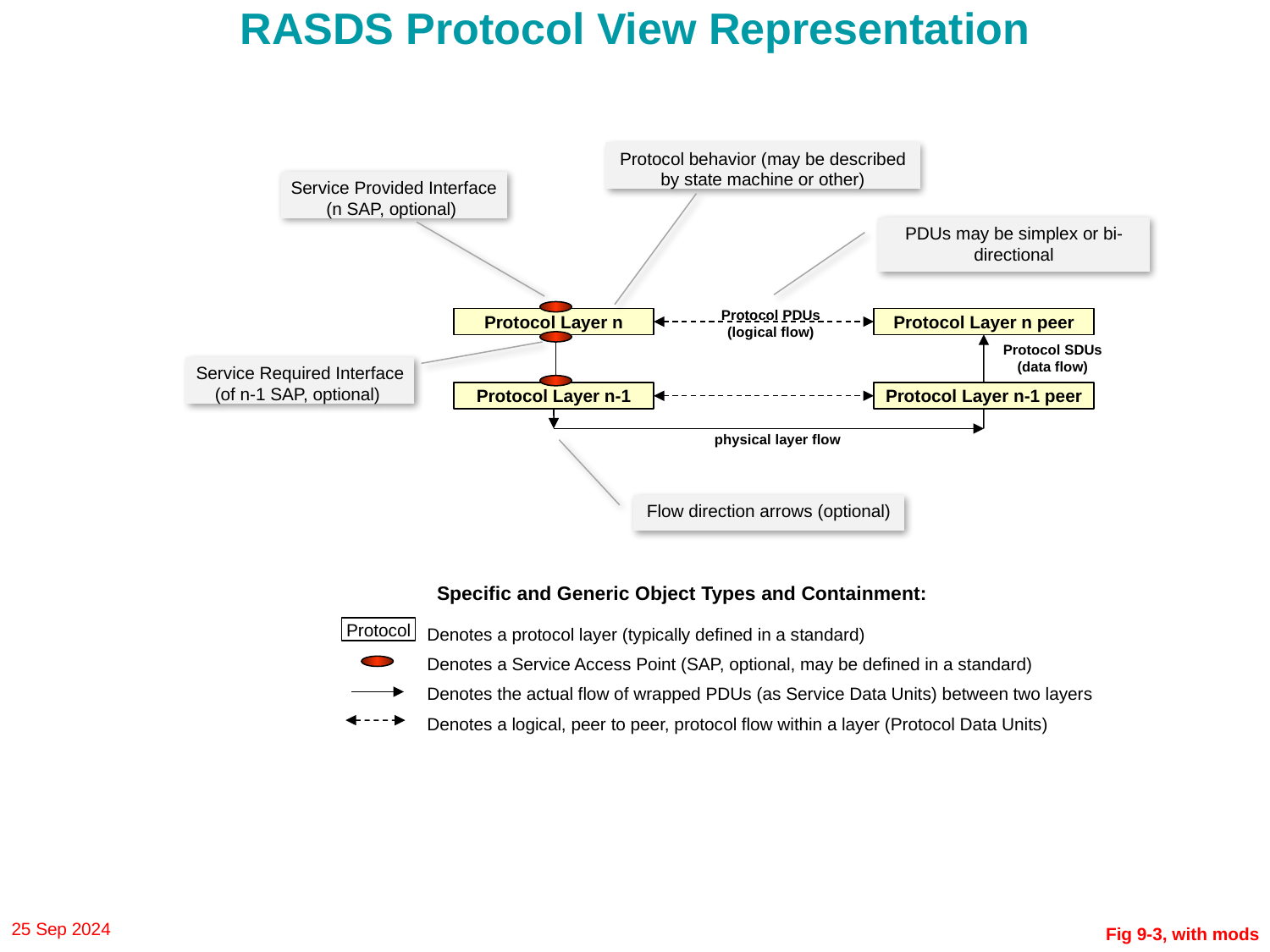

# RASDS Protocol View Representation
Protocol behavior (may be described by state machine or other)
Service Provided Interface (n SAP, optional)
PDUs may be simplex or bi-directional

Protocol PDUs
(logical flow)
Protocol Layer n
Protocol Layer n peer

Protocol SDUs
(data flow)
Service Required Interface (of n-1 SAP, optional)

Protocol Layer n-1
Protocol Layer n-1 peer
physical layer flow
Flow direction arrows (optional)
Specific and Generic Object Types and Containment:
Denotes a protocol layer (typically defined in a standard)
Denotes a Service Access Point (SAP, optional, may be defined in a standard)
Denotes the actual flow of wrapped PDUs (as Service Data Units) between two layers
Denotes a logical, peer to peer, protocol flow within a layer (Protocol Data Units)
Protocol

25 Sep 2024
Fig 9-3, with mods